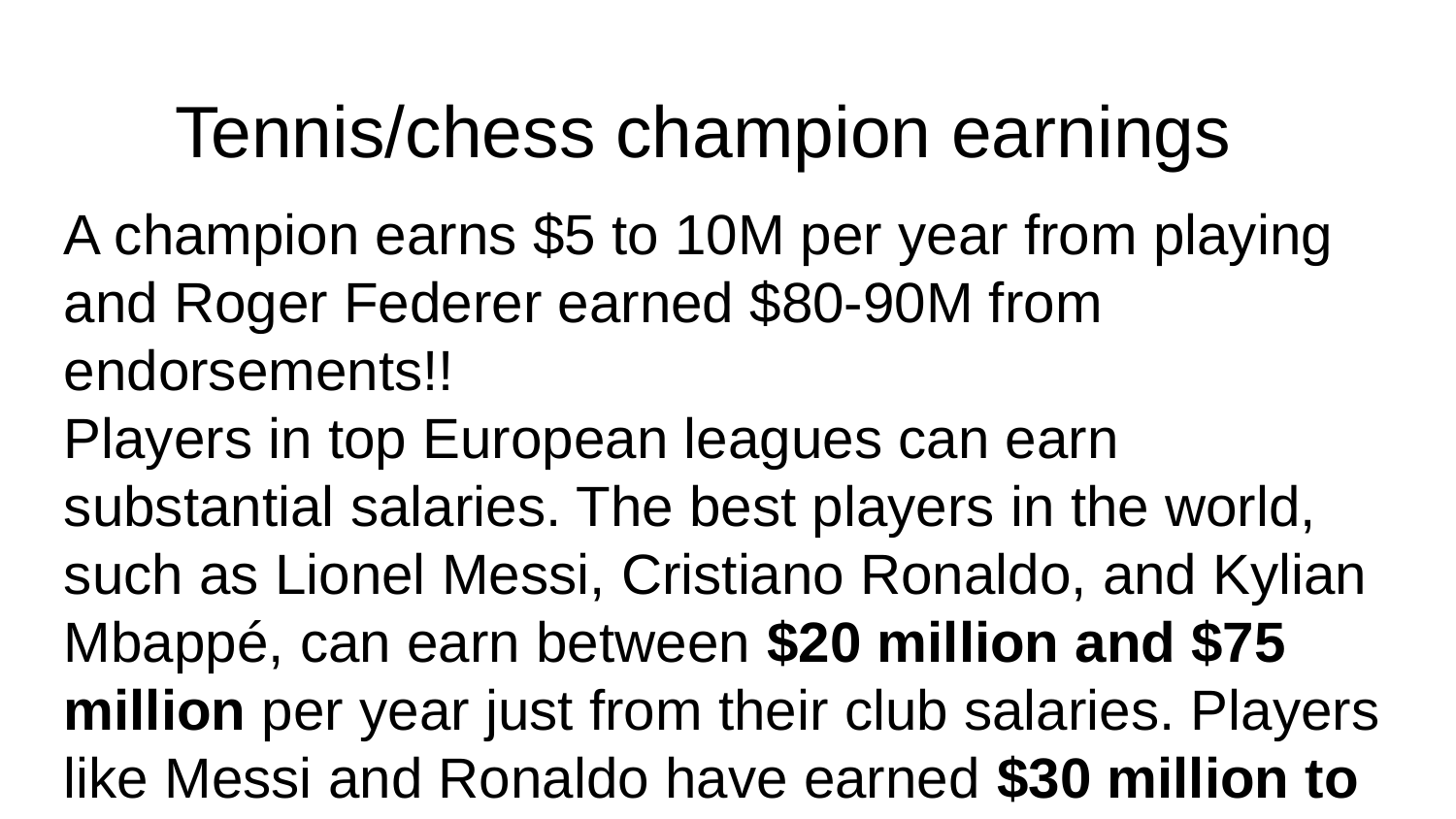

Tennis/chess champion earnings
A champion earns $5 to 10M per year from playing and Roger Federer earned $80-90M from endorsements!!
Players in top European leagues can earn substantial salaries. The best players in the world, such as Lionel Messi, Cristiano Ronaldo, and Kylian Mbappé, can earn between $20 million and $75 million per year just from their club salaries. Players like Messi and Ronaldo have earned $30 million to $50 million annually from endorsements alone.
Superchampion Magnus Carlsen earns up to 1M by playing. His endorsement earnings can be in the range of $1-2 million annually.